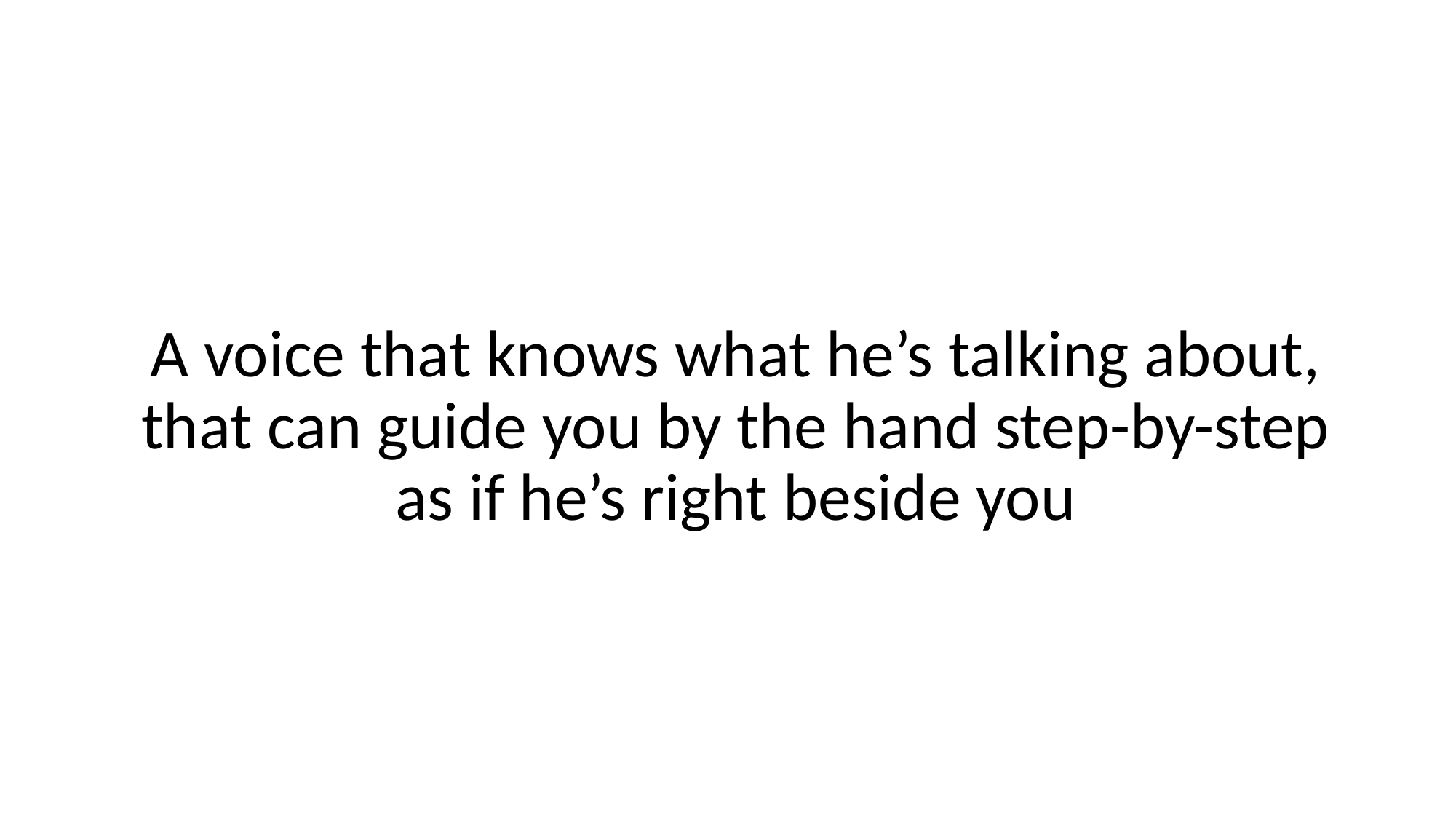

A voice that knows what he’s talking about, that can guide you by the hand step-by-step as if he’s right beside you